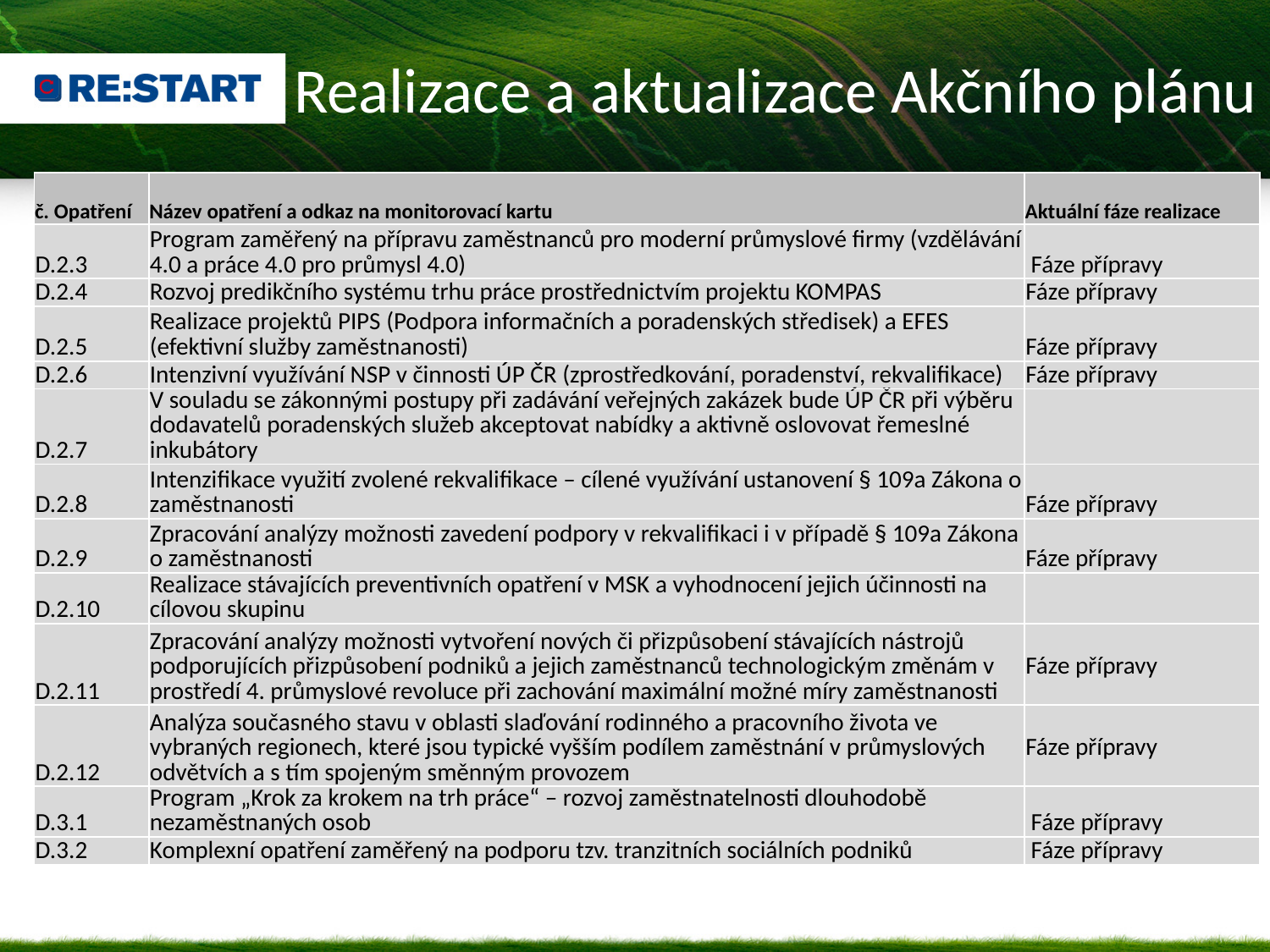

Realizace a aktualizace Akčního plánu
| č. Opatření | Název opatření a odkaz na monitorovací kartu | Aktuální fáze realizace |
| --- | --- | --- |
| D.2.3 | Program zaměřený na přípravu zaměstnanců pro moderní průmyslové firmy (vzdělávání 4.0 a práce 4.0 pro průmysl 4.0) | Fáze přípravy |
| --- | --- | --- |
| D.2.4 | Rozvoj predikčního systému trhu práce prostřednictvím projektu KOMPAS | Fáze přípravy |
| D.2.5 | Realizace projektů PIPS (Podpora informačních a poradenských středisek) a EFES (efektivní služby zaměstnanosti) | Fáze přípravy |
| D.2.6 | Intenzivní využívání NSP v činnosti ÚP ČR (zprostředkování, poradenství, rekvalifikace) | Fáze přípravy |
| D.2.7 | V souladu se zákonnými postupy při zadávání veřejných zakázek bude ÚP ČR při výběru dodavatelů poradenských služeb akceptovat nabídky a aktivně oslovovat řemeslné inkubátory |  |
| D.2.8 | Intenzifikace využití zvolené rekvalifikace – cílené využívání ustanovení § 109a Zákona o zaměstnanosti | Fáze přípravy |
| D.2.9 | Zpracování analýzy možnosti zavedení podpory v rekvalifikaci i v případě § 109a Zákona o zaměstnanosti | Fáze přípravy |
| D.2.10 | Realizace stávajících preventivních opatření v MSK a vyhodnocení jejich účinnosti na cílovou skupinu |  |
| D.2.11 | Zpracování analýzy možnosti vytvoření nových či přizpůsobení stávajících nástrojů podporujících přizpůsobení podniků a jejich zaměstnanců technologickým změnám v prostředí 4. průmyslové revoluce při zachování maximální možné míry zaměstnanosti | Fáze přípravy |
| D.2.12 | Analýza současného stavu v oblasti slaďování rodinného a pracovního života ve vybraných regionech, které jsou typické vyšším podílem zaměstnání v průmyslových odvětvích a s tím spojeným směnným provozem | Fáze přípravy |
| D.3.1 | Program „Krok za krokem na trh práce“ – rozvoj zaměstnatelnosti dlouhodobě nezaměstnaných osob | Fáze přípravy |
| D.3.2 | Komplexní opatření zaměřený na podporu tzv. tranzitních sociálních podniků | Fáze přípravy |